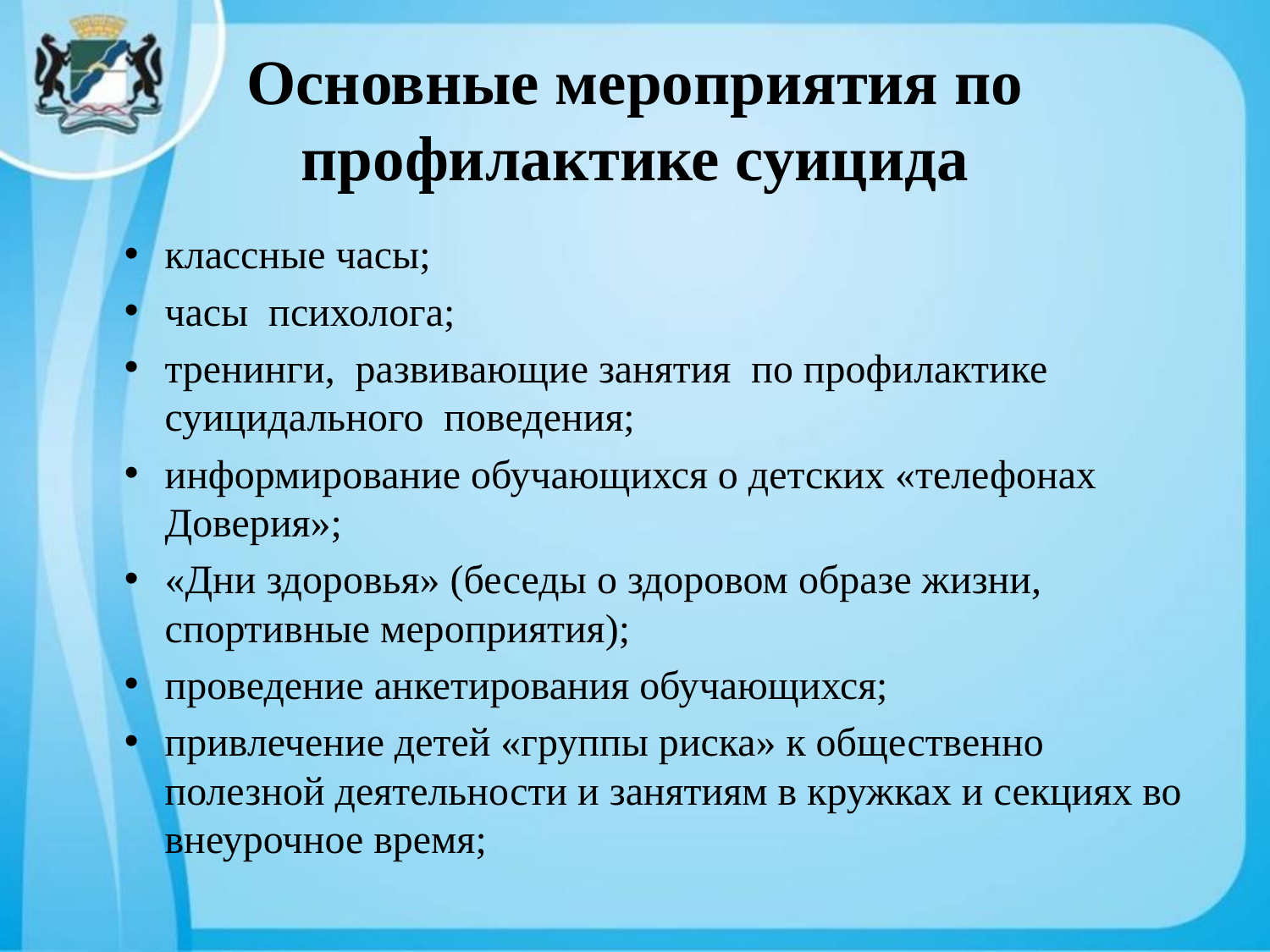

# Основные мероприятия по профилактике суицида
классные часы;
часы  психолога;
тренинги,  развивающие занятия  по профилактике  суицидального  поведения;
информирование обучающихся о детских «телефонах Доверия»;
«Дни здоровья» (беседы о здоровом образе жизни, спортивные мероприятия);
проведение анкетирования обучающихся;
привлечение детей «группы риска» к общественно полезной деятельности и занятиям в кружках и секциях во внеурочное время;